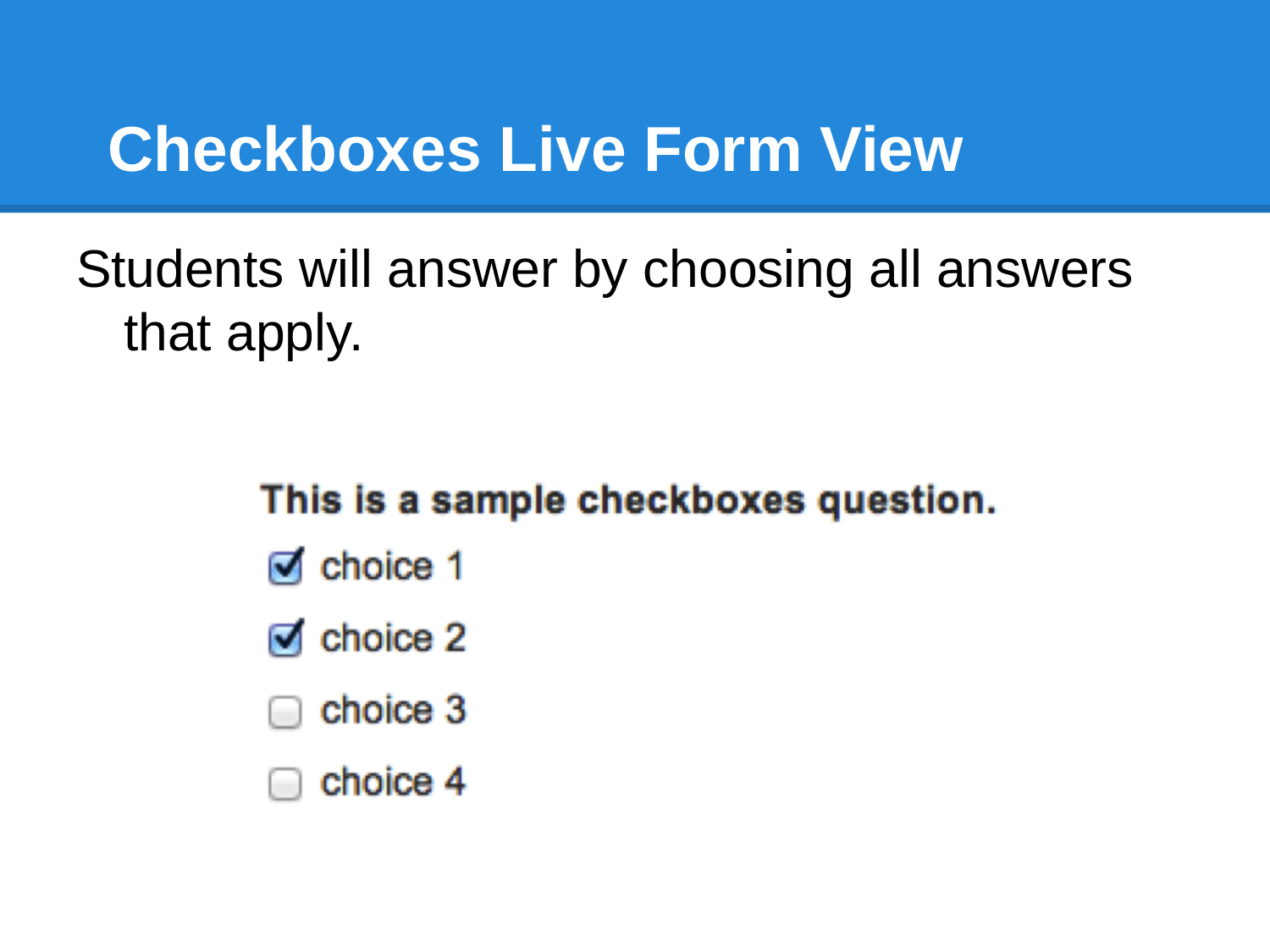

# Checkboxes Live Form View
Students will answer by choosing all answers that apply.